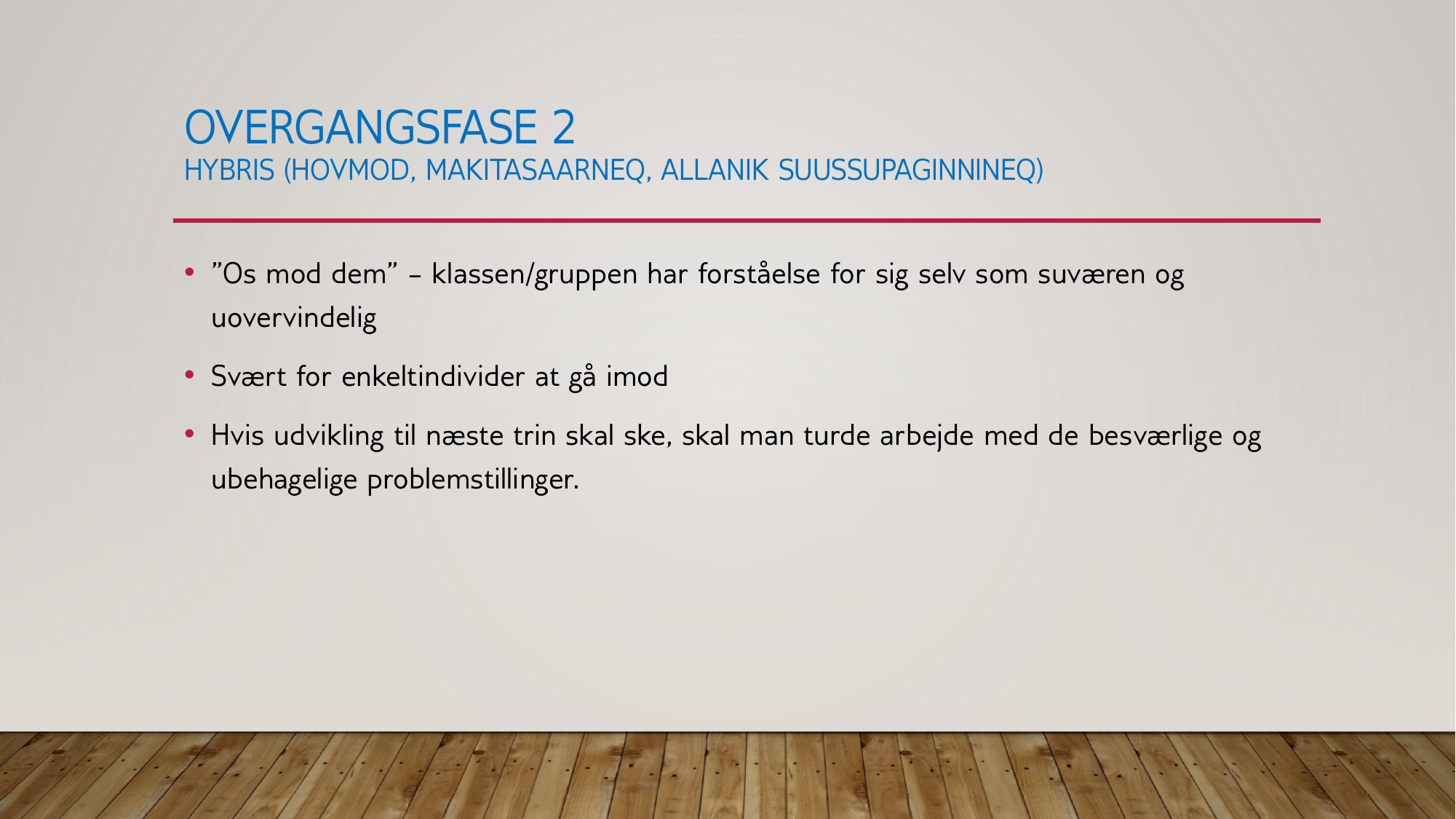

# Overgangsfase 2 Hybris (hovmod, makitasaarneq, allanik suussupaginnineq)
”Os mod dem” – klassen/gruppen har forståelse for sig selv som suværen og uovervindelig
Svært for enkeltindivider at gå imod
Hvis udvikling til næste trin skal ske, skal man turde arbejde med de besværlige og ubehagelige problemstillinger.